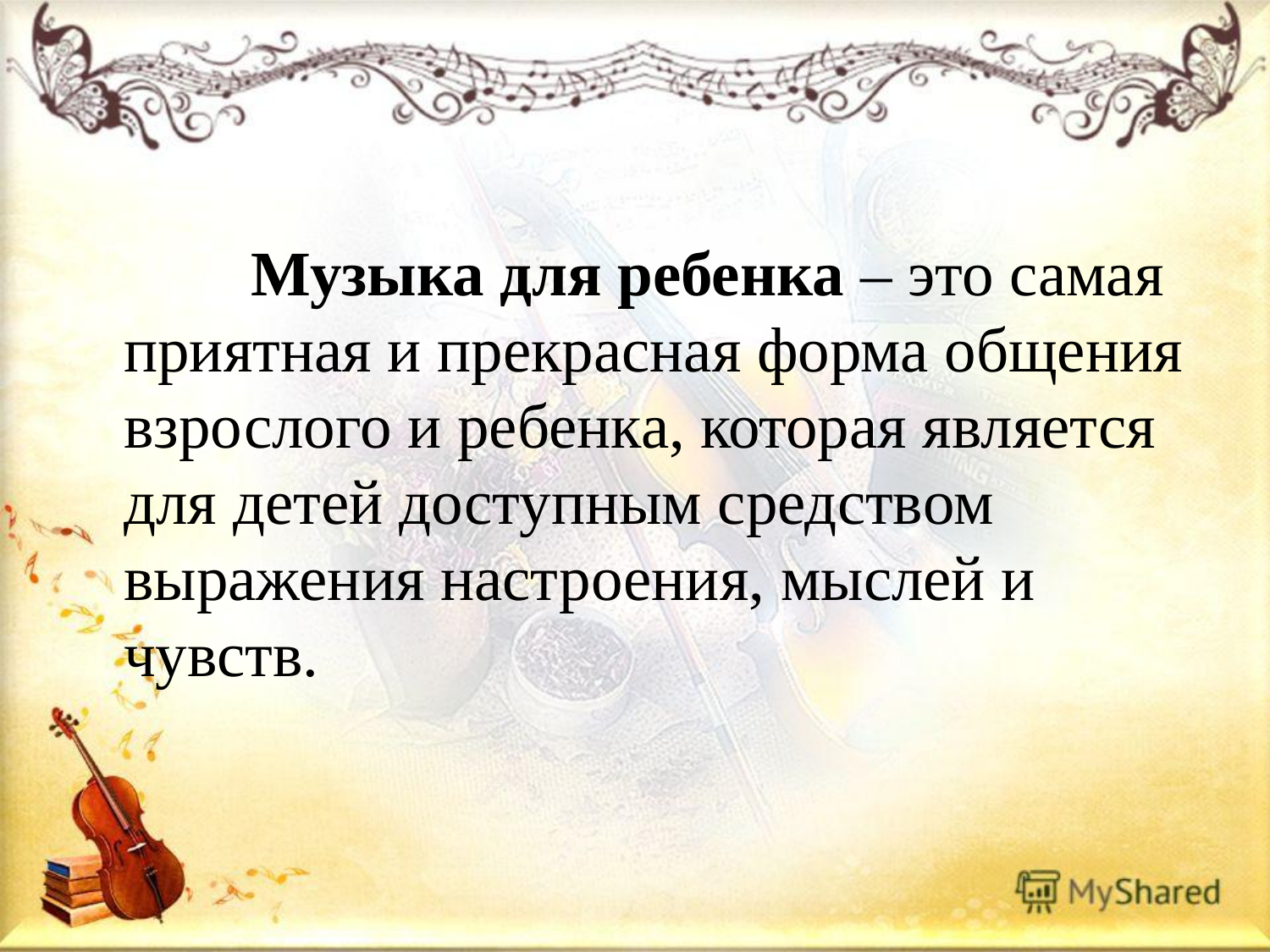

Музыка для ребенка – это самая приятная и прекрасная форма общения взрослого и ребенка, которая является для детей доступным средством выражения настроения, мыслей и чувств.